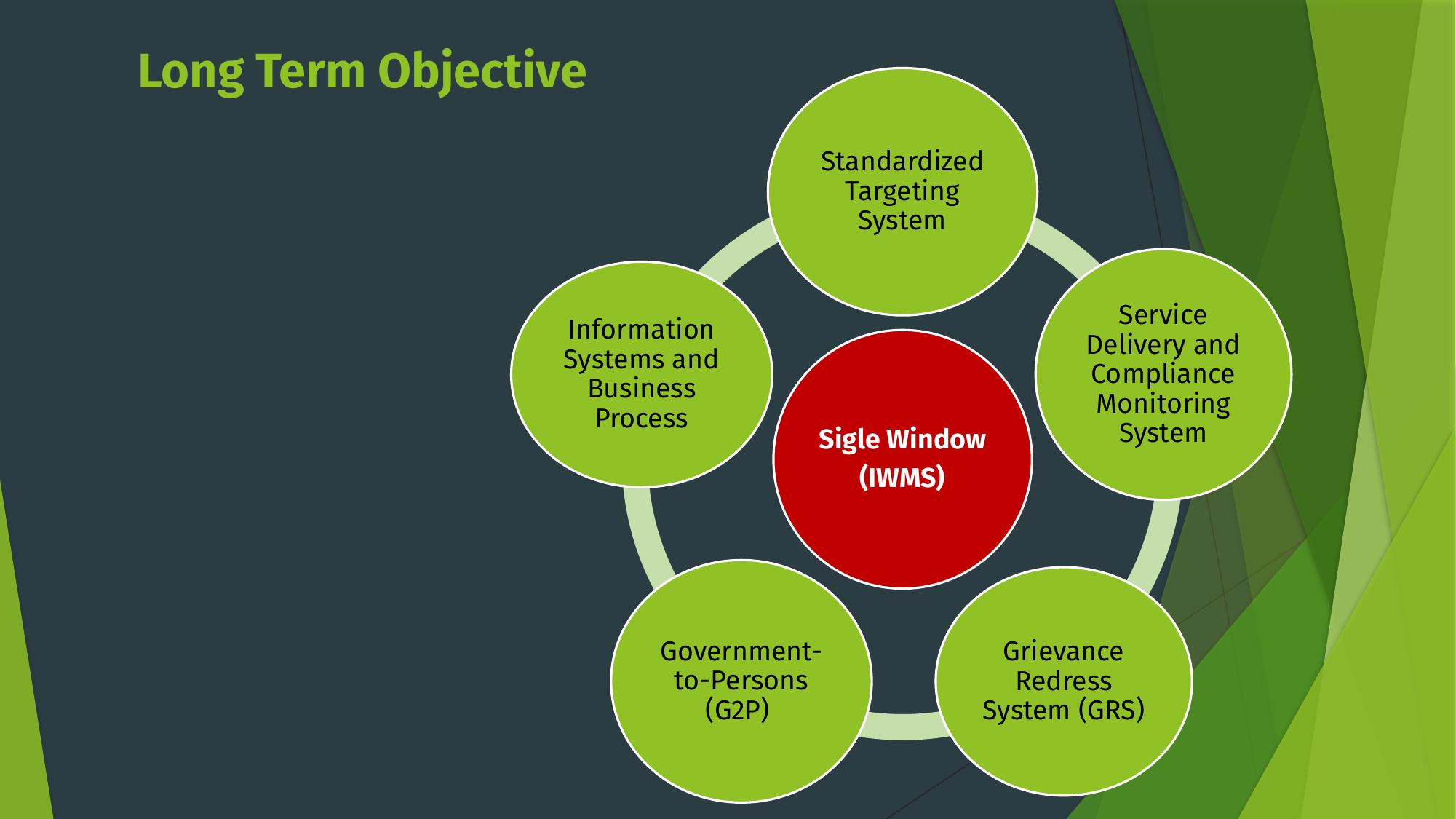

# Long Term Objective
Sigle Window
(IWMS)
Standardized Targeting System
Service Delivery and Compliance Monitoring System
Grievance Redress System (GRS)
Government-to-Persons (G2P)
Information Systems and Business Process